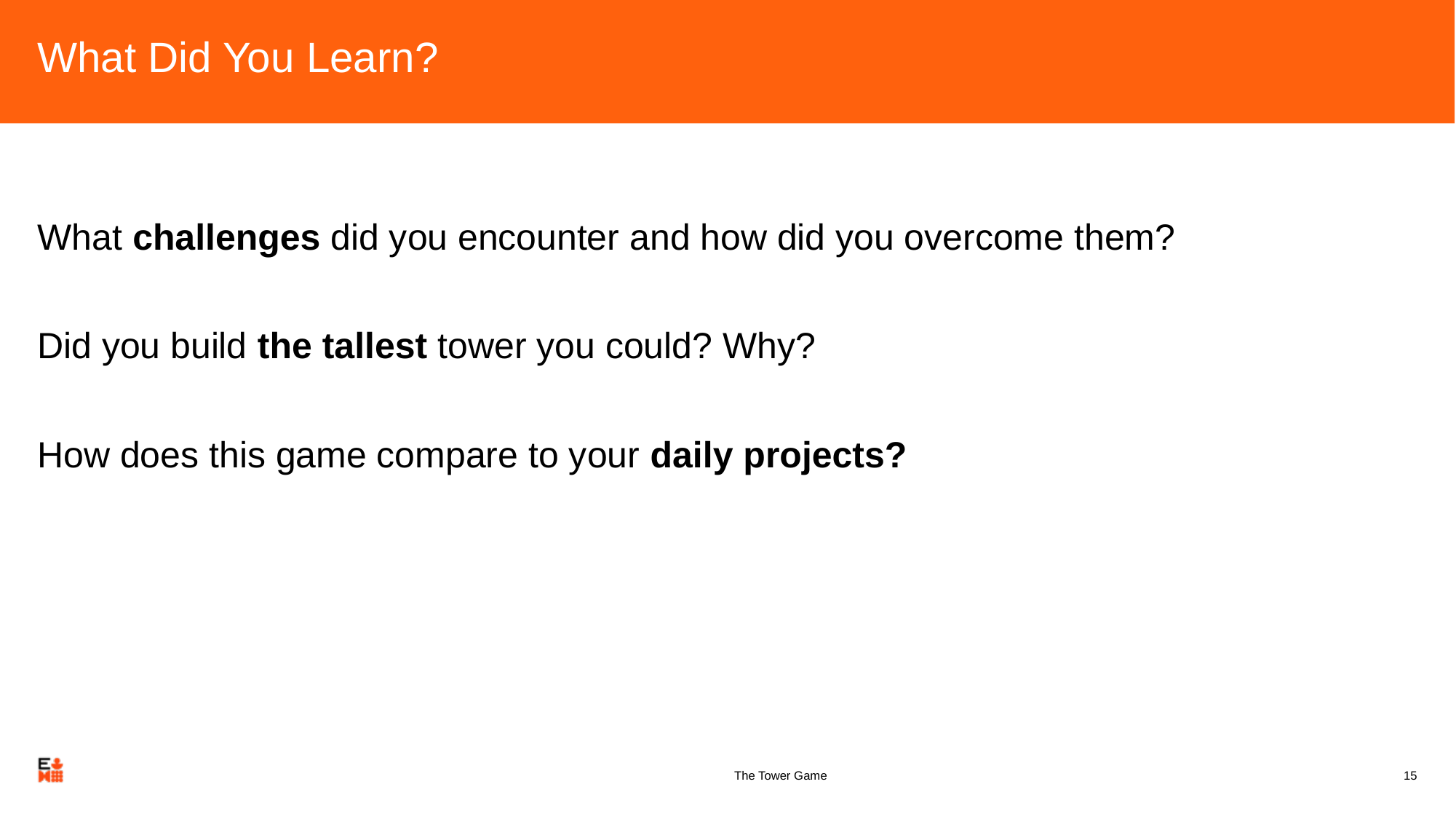

# What Did You Learn?
What challenges did you encounter and how did you overcome them?

Did you build the tallest tower you could? Why?

How does this game compare to your daily projects?
The Tower Game
15